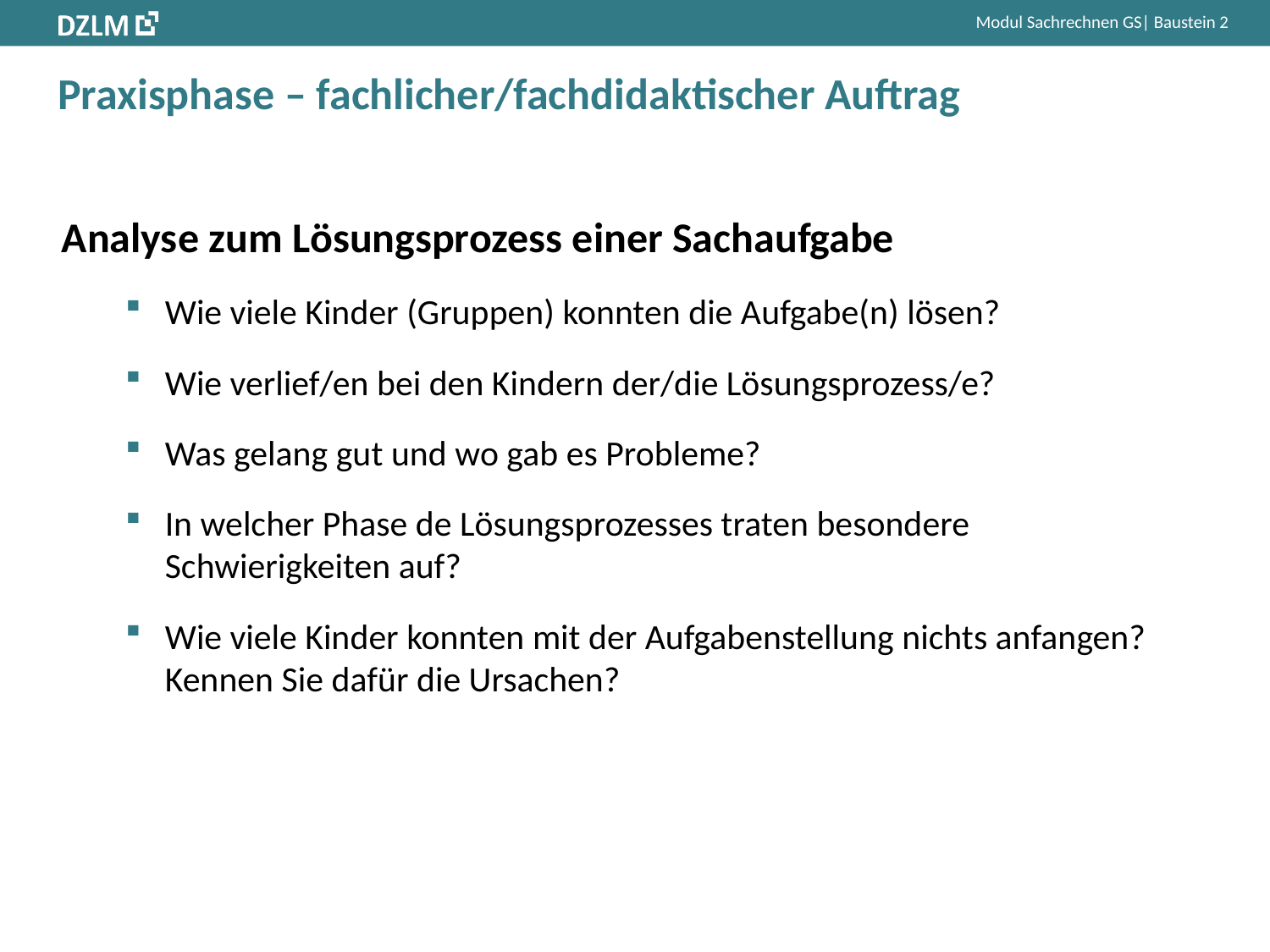

# Praxisphase – fachlicher/fachdidaktischer Auftrag
Analyse zum Lösungsprozess einer Sachaufgabe
Wie viele Kinder (Gruppen) konnten die Aufgabe(n) lösen?
Wie verlief/en bei den Kindern der/die Lösungsprozess/e?
Was gelang gut und wo gab es Probleme?
In welcher Phase de Lösungsprozesses traten besondere
Schwierigkeiten auf?
Wie viele Kinder konnten mit der Aufgabenstellung nichts anfangen? Kennen Sie dafür die Ursachen?